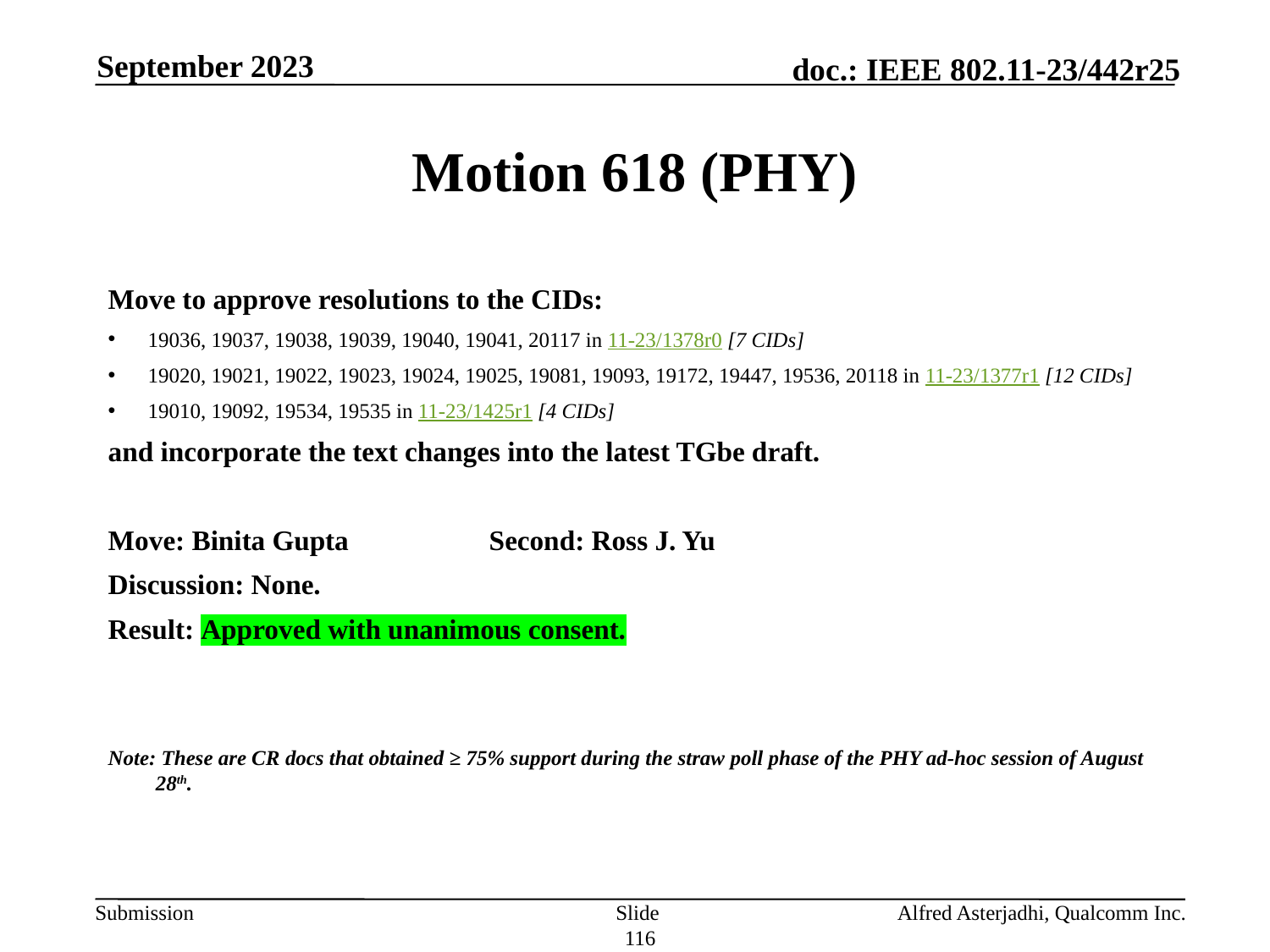

September 2023
# Motion 618 (PHY)
Move to approve resolutions to the CIDs:
19036, 19037, 19038, 19039, 19040, 19041, 20117 in 11-23/1378r0 [7 CIDs]
19020, 19021, 19022, 19023, 19024, 19025, 19081, 19093, 19172, 19447, 19536, 20118 in 11-23/1377r1 [12 CIDs]
19010, 19092, 19534, 19535 in 11-23/1425r1 [4 CIDs]
and incorporate the text changes into the latest TGbe draft.

Move: Binita Gupta		Second: Ross J. Yu
Discussion: None.
Result: Approved with unanimous consent.

Note: These are CR docs that obtained ≥ 75% support during the straw poll phase of the PHY ad-hoc session of August 28th.
Slide 116
Alfred Asterjadhi, Qualcomm Inc.